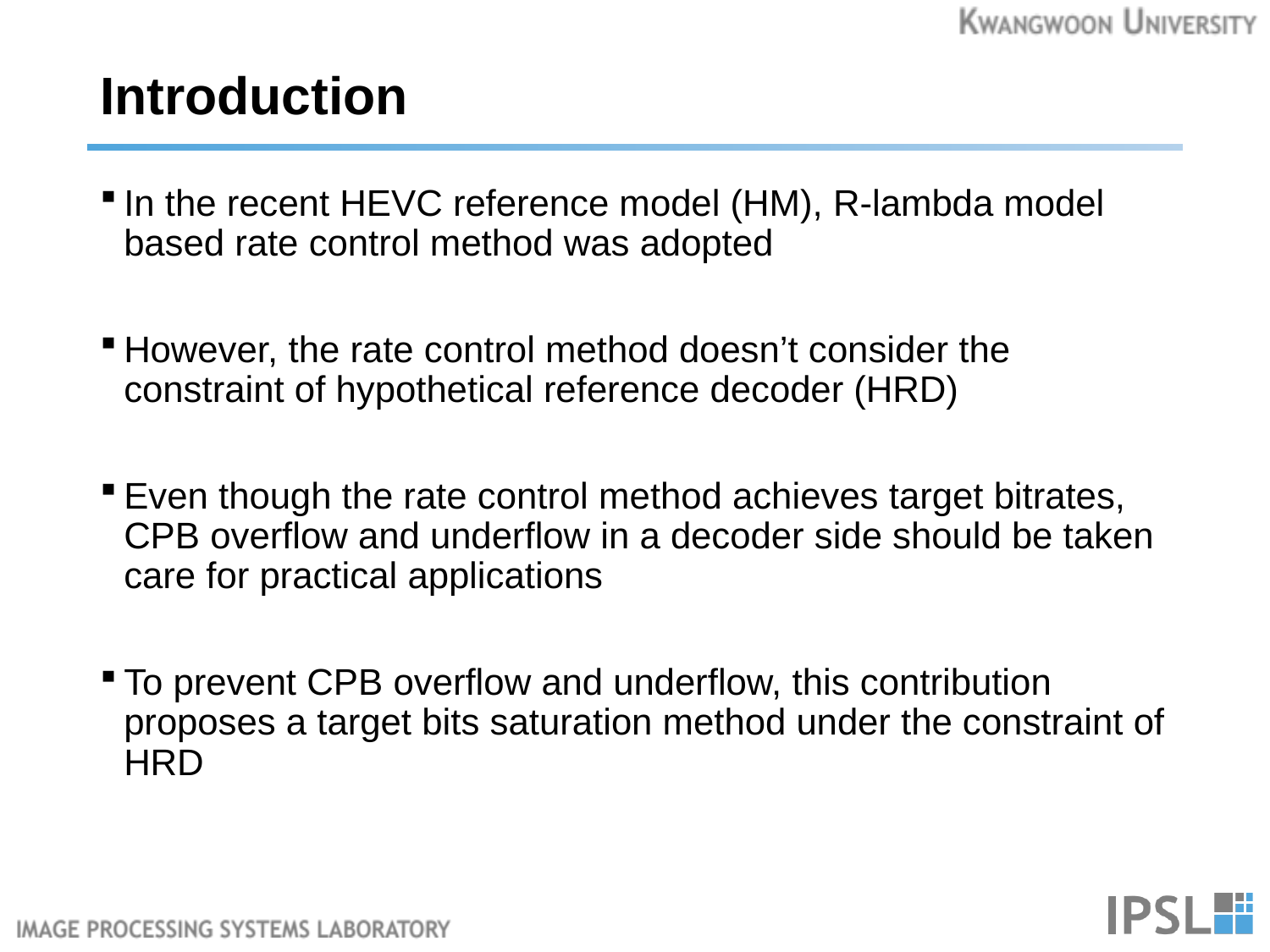

# Introduction
In the recent HEVC reference model (HM), R-lambda model based rate control method was adopted

However, the rate control method doesn’t consider the constraint of hypothetical reference decoder (HRD)

Even though the rate control method achieves target bitrates, CPB overflow and underflow in a decoder side should be taken care for practical applications

To prevent CPB overflow and underflow, this contribution proposes a target bits saturation method under the constraint of HRD